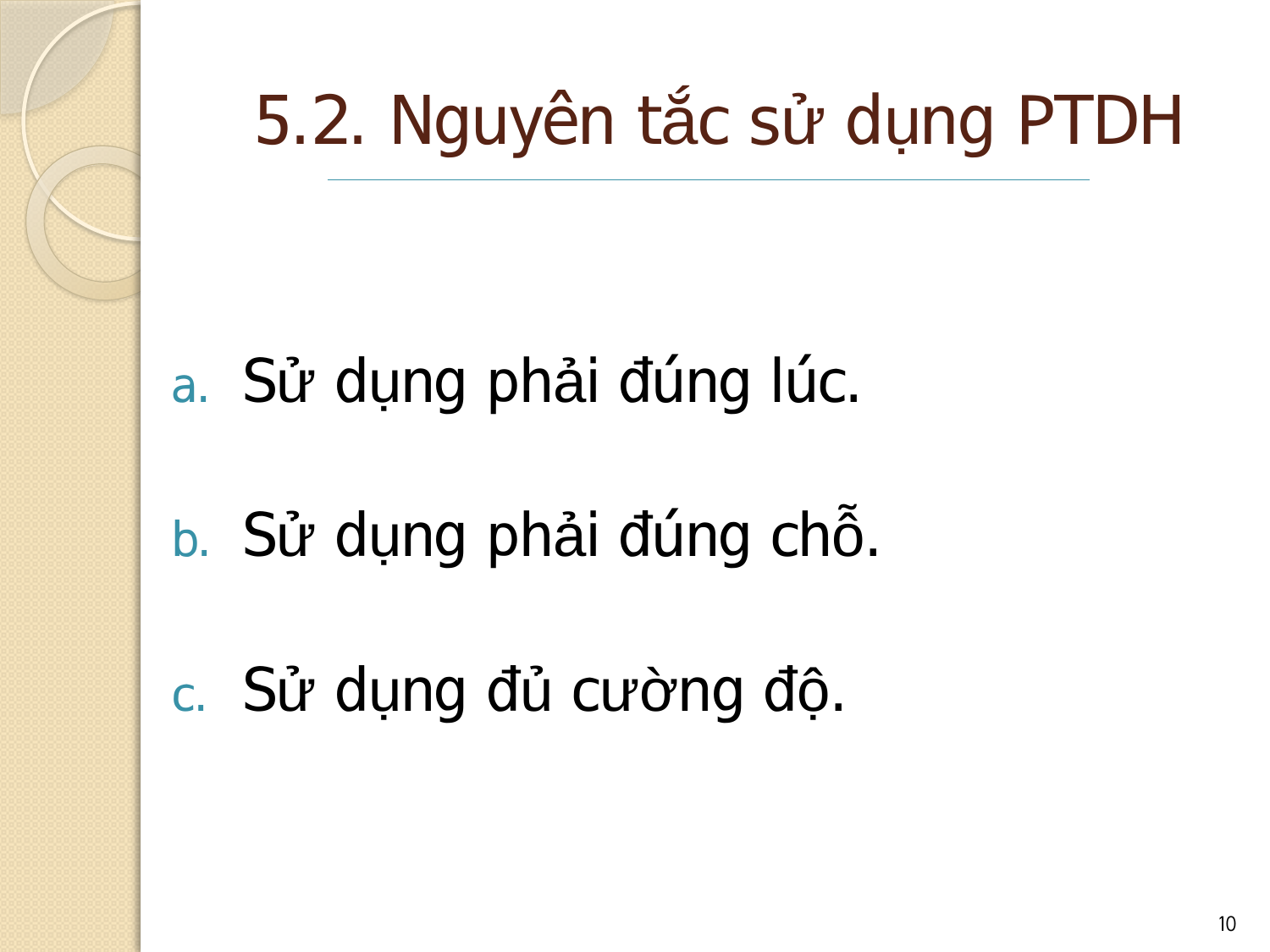

# 5.2. Nguyên tắc sử dụng PTDH
Sử dụng phải đúng lúc.
Sử dụng phải đúng chỗ.
Sử dụng đủ cường độ.
10